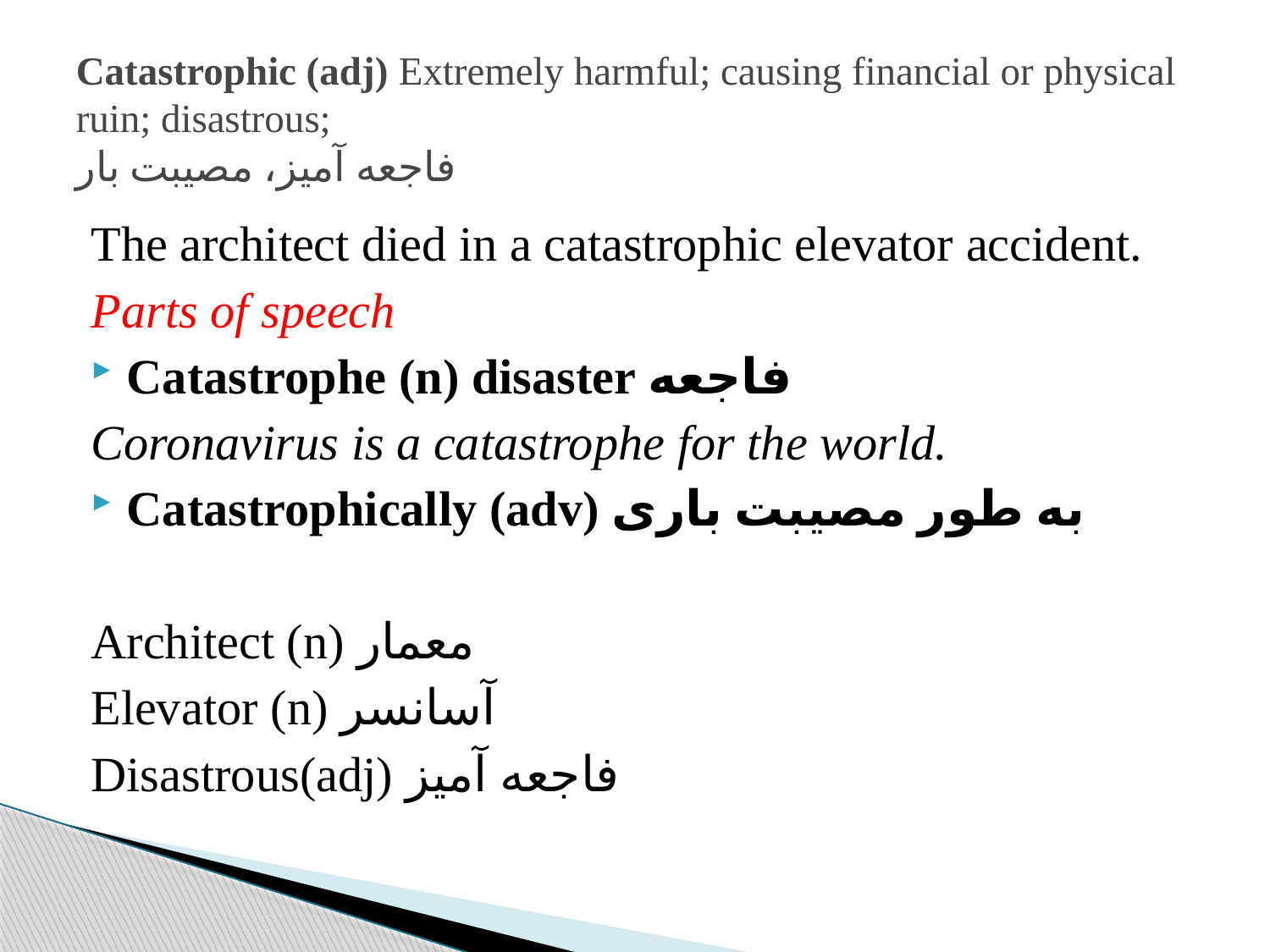

# Catastrophic (adj) Extremely harmful; causing financial or physical ruin; disastrous; فاجعه آمیز، مصیبت بار
The architect died in a catastrophic elevator accident.
Parts of speech
Catastrophe (n) disaster فاجعه
Coronavirus is a catastrophe for the world.
Catastrophically (adv) به طور مصیبت باری

Architect (n) معمار
Elevator (n) آسانسر
Disastrous(adj) فاجعه آمیز